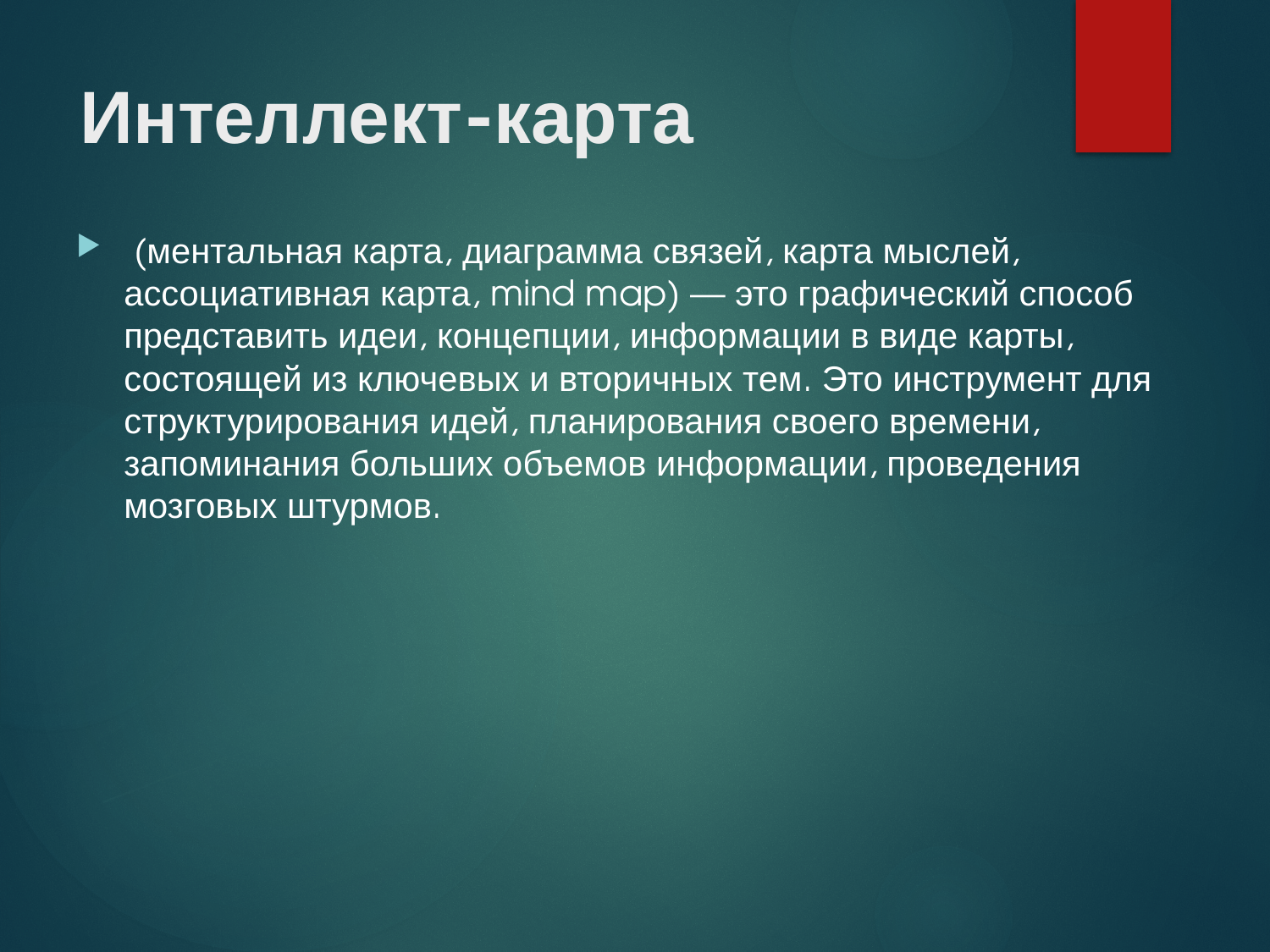

# Интеллект-карта
 (ментальная карта, диаграмма связей, карта мыслей, ассоциативная карта, mind map) — это графический способ представить идеи, концепции, информации в виде карты, состоящей из ключевых и вторичных тем. Это инструмент для структурирования идей, планирования своего времени, запоминания больших объемов информации, проведения мозговых штурмов.